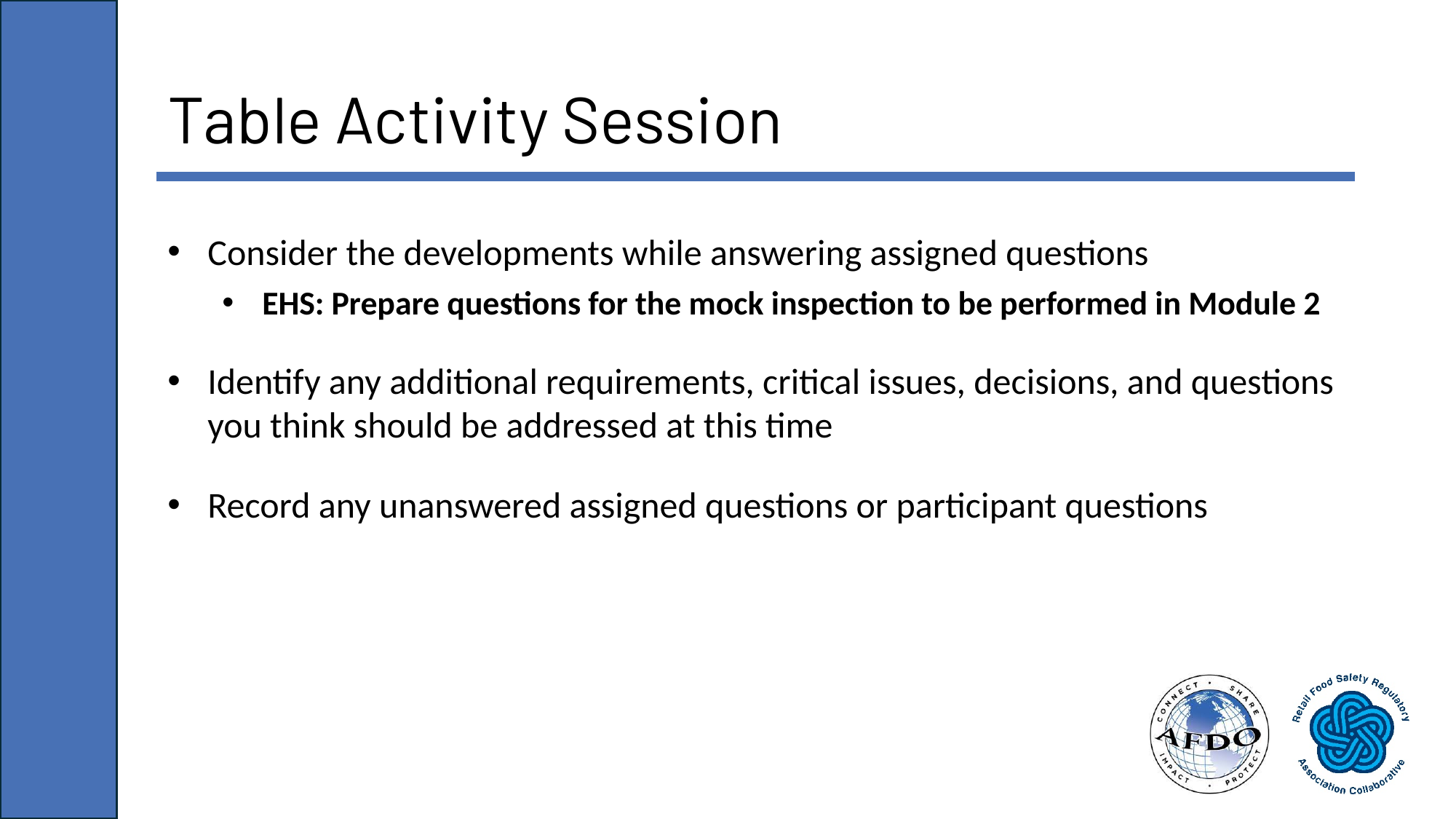

# Table Activity Session
Consider the developments while answering assigned questions
EHS: Prepare questions for the mock inspection to be performed in Module 2
Identify any additional requirements, critical issues, decisions, and questions you think should be addressed at this time
Record any unanswered assigned questions or participant questions